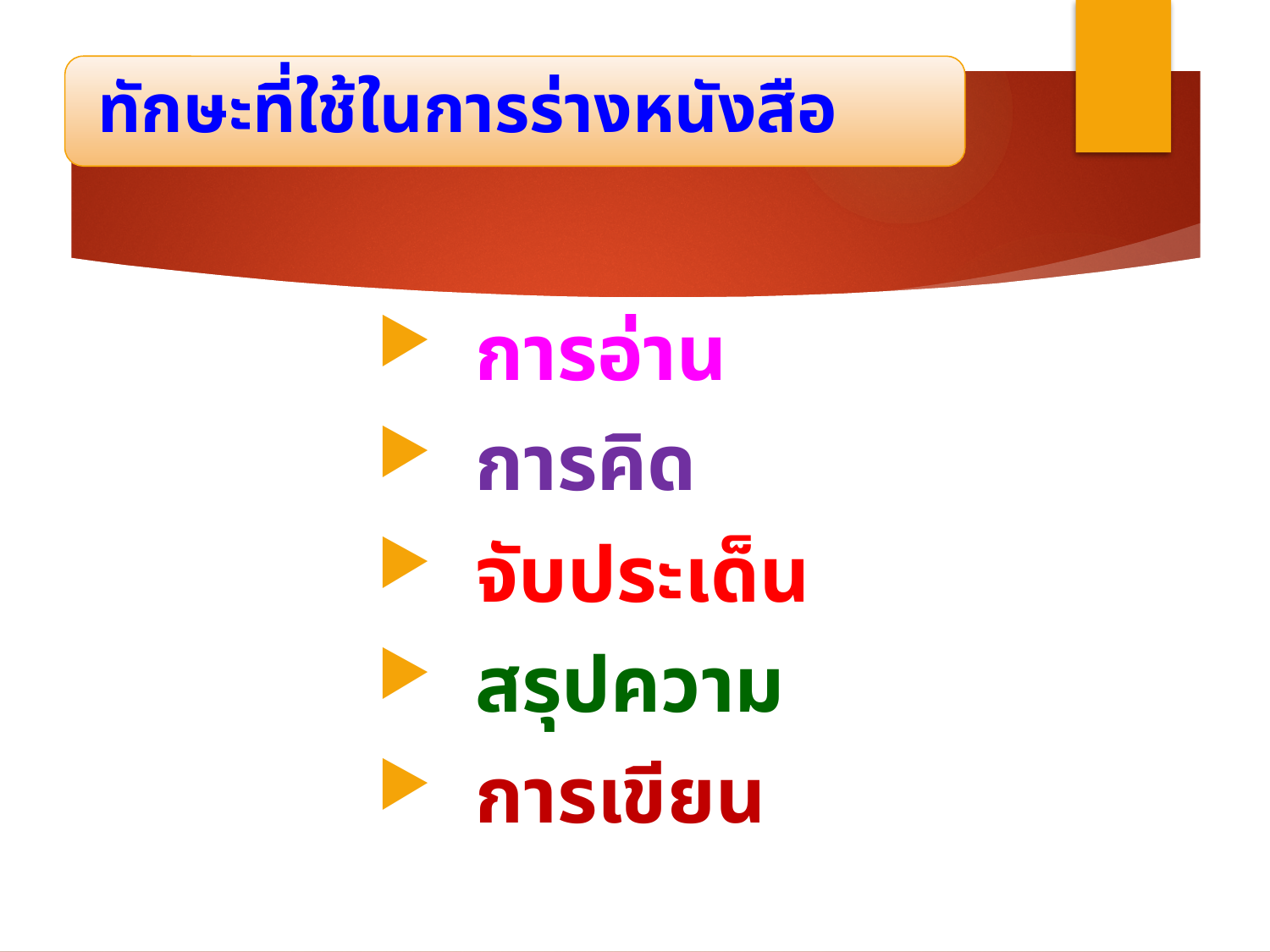

# ทักษะที่ใช้ในการร่างหนังสือ

  การอ่าน
  การคิด
  จับประเด็น
  สรุปความ
  การเขียน